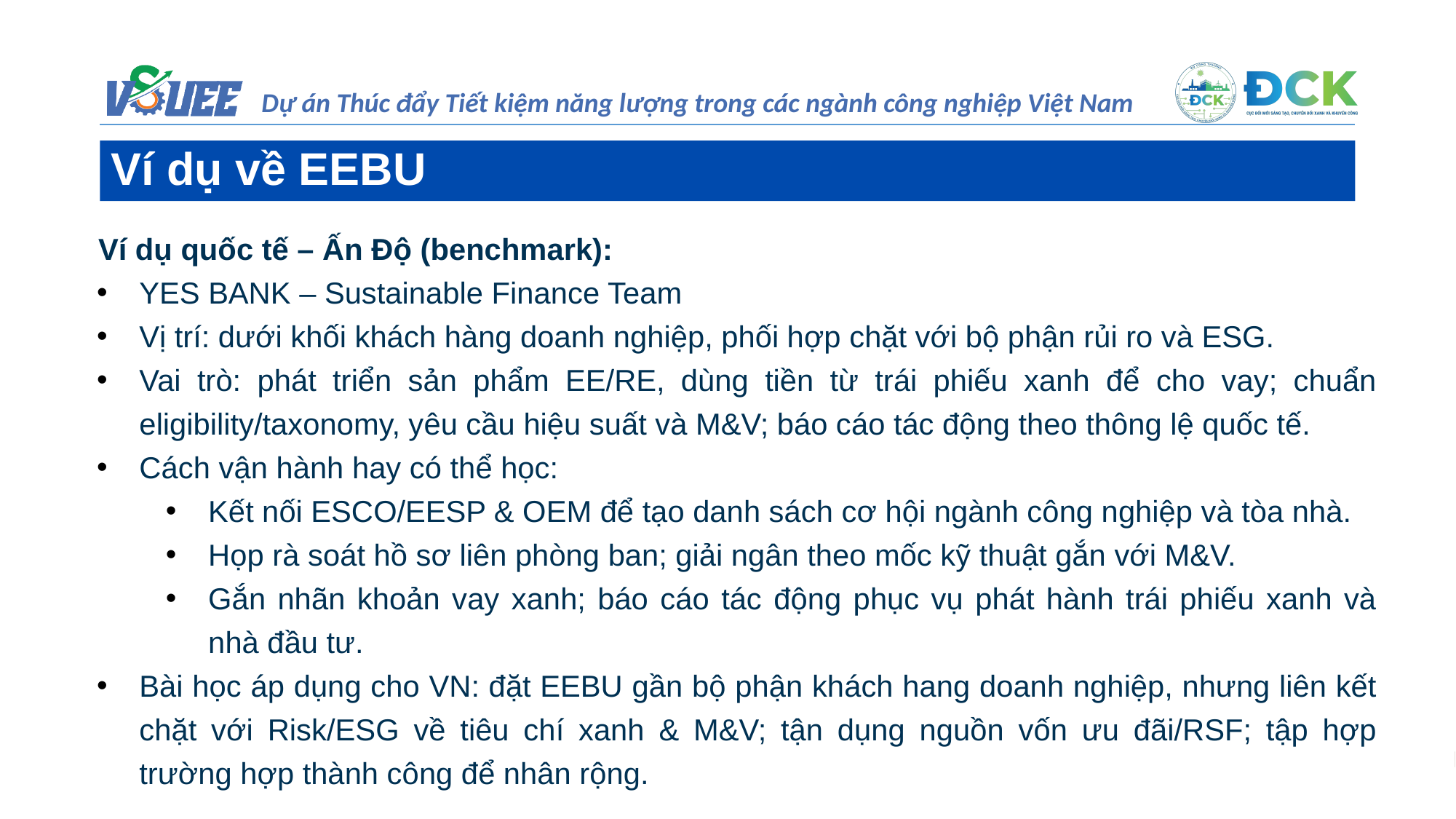

Ví dụ về EEBU
Ví dụ quốc tế – Ấn Độ (benchmark):
YES BANK – Sustainable Finance Team
Vị trí: dưới khối khách hàng doanh nghiệp, phối hợp chặt với bộ phận rủi ro và ESG.
Vai trò: phát triển sản phẩm EE/RE, dùng tiền từ trái phiếu xanh để cho vay; chuẩn eligibility/taxonomy, yêu cầu hiệu suất và M&V; báo cáo tác động theo thông lệ quốc tế.
Cách vận hành hay có thể học:
Kết nối ESCO/EESP & OEM để tạo danh sách cơ hội ngành công nghiệp và tòa nhà.
Họp rà soát hồ sơ liên phòng ban; giải ngân theo mốc kỹ thuật gắn với M&V.
Gắn nhãn khoản vay xanh; báo cáo tác động phục vụ phát hành trái phiếu xanh và nhà đầu tư.
Bài học áp dụng cho VN: đặt EEBU gần bộ phận khách hang doanh nghiệp, nhưng liên kết chặt với Risk/ESG về tiêu chí xanh & M&V; tận dụng nguồn vốn ưu đãi/RSF; tập hợp trường hợp thành công để nhân rộng.